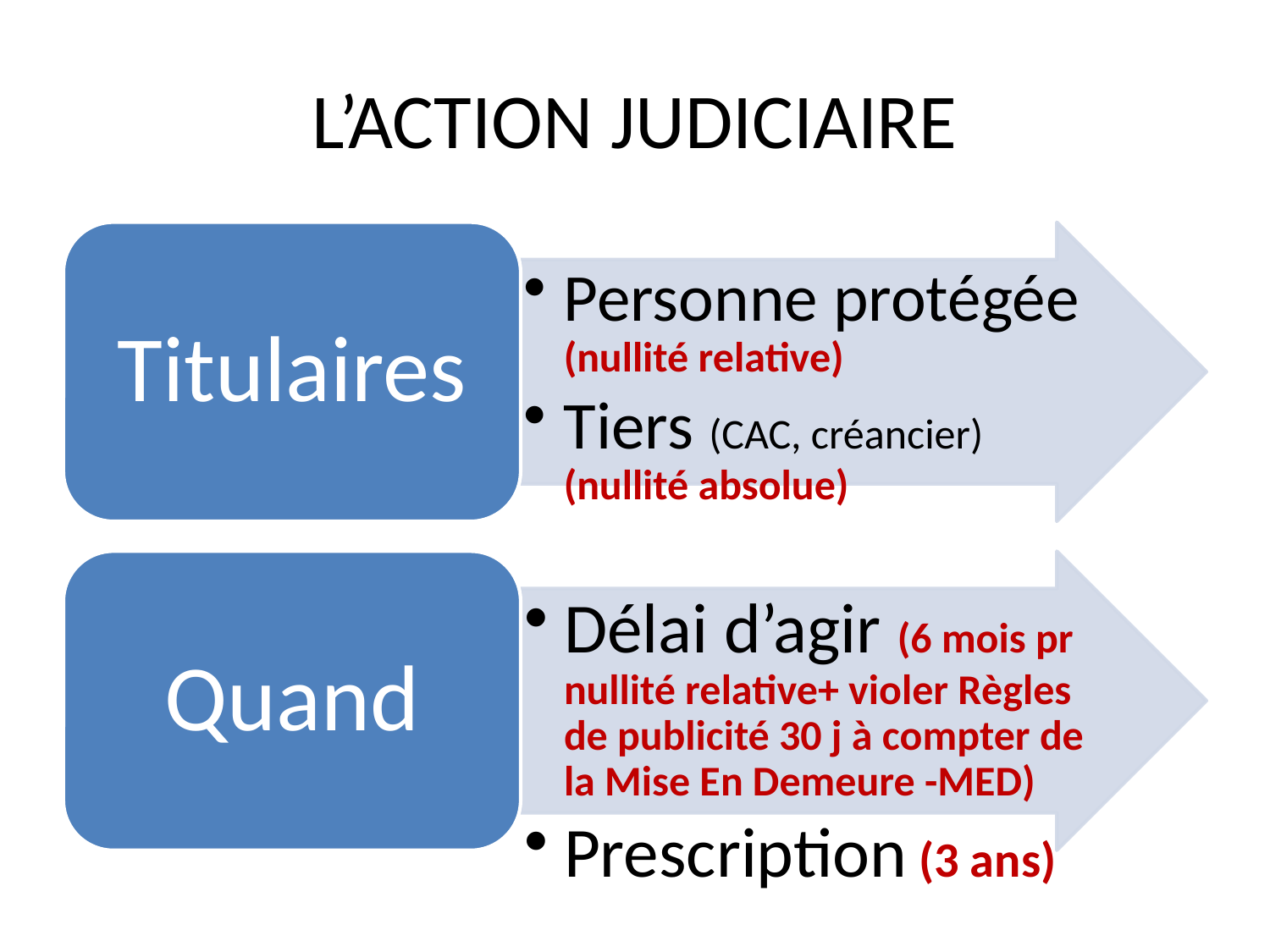

# L’ACTION JUDICIAIRE
Personne protégée (nullité relative)
Tiers (CAC, créancier) (nullité absolue)
Titulaires
Délai d’agir (6 mois pr nullité relative+ violer Règles de publicité 30 j à compter de la Mise En Demeure -MED)
Prescription (3 ans)
Quand